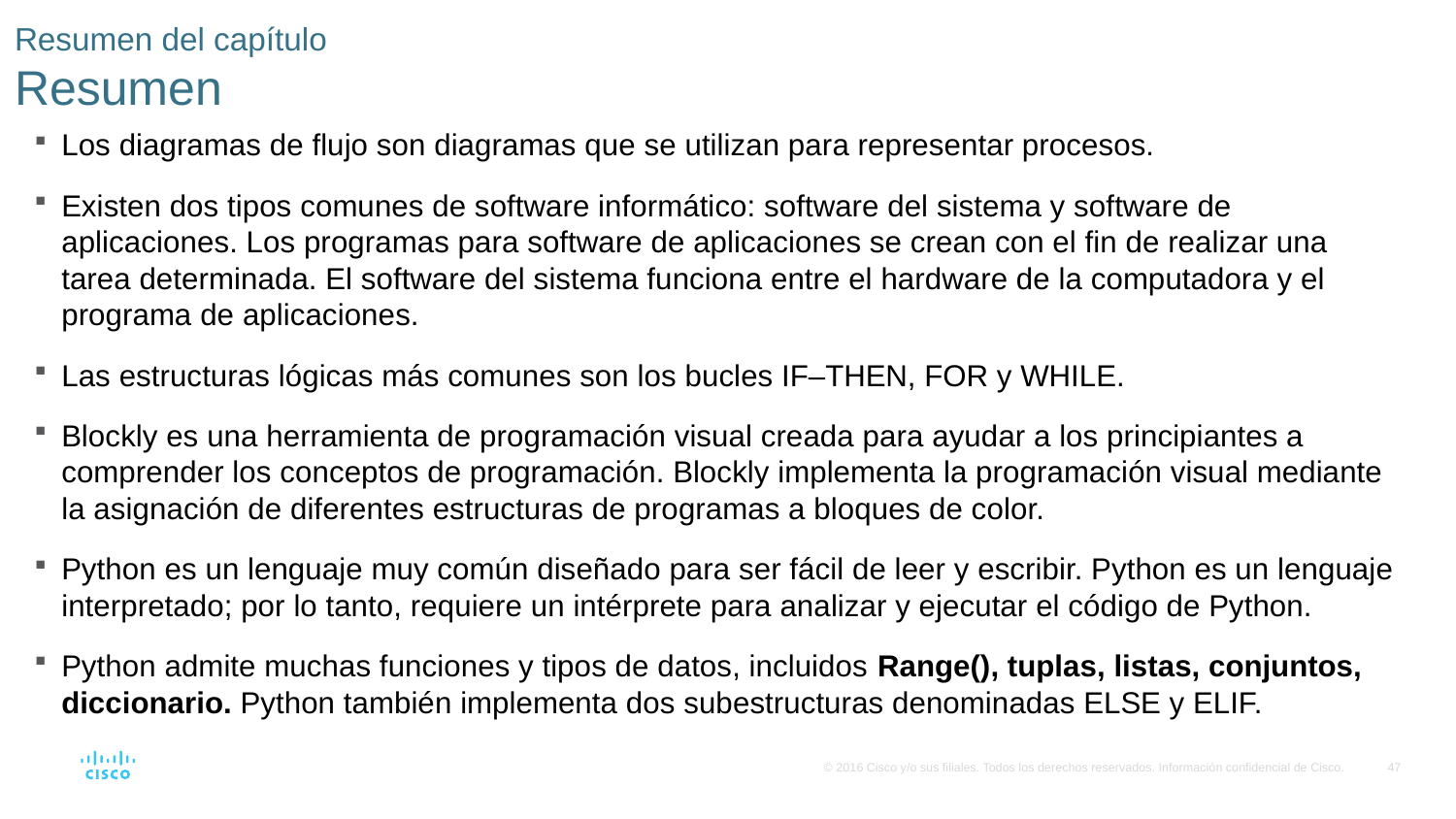

# Resumen del capítulo Resumen
Los diagramas de flujo son diagramas que se utilizan para representar procesos.
Existen dos tipos comunes de software informático: software del sistema y software de aplicaciones. Los programas para software de aplicaciones se crean con el fin de realizar una tarea determinada. El software del sistema funciona entre el hardware de la computadora y el programa de aplicaciones.
Las estructuras lógicas más comunes son los bucles IF–THEN, FOR y WHILE.
Blockly es una herramienta de programación visual creada para ayudar a los principiantes a comprender los conceptos de programación. Blockly implementa la programación visual mediante la asignación de diferentes estructuras de programas a bloques de color.
Python es un lenguaje muy común diseñado para ser fácil de leer y escribir. Python es un lenguaje interpretado; por lo tanto, requiere un intérprete para analizar y ejecutar el código de Python.
Python admite muchas funciones y tipos de datos, incluidos Range(), tuplas, listas, conjuntos, diccionario. Python también implementa dos subestructuras denominadas ELSE y ELIF.